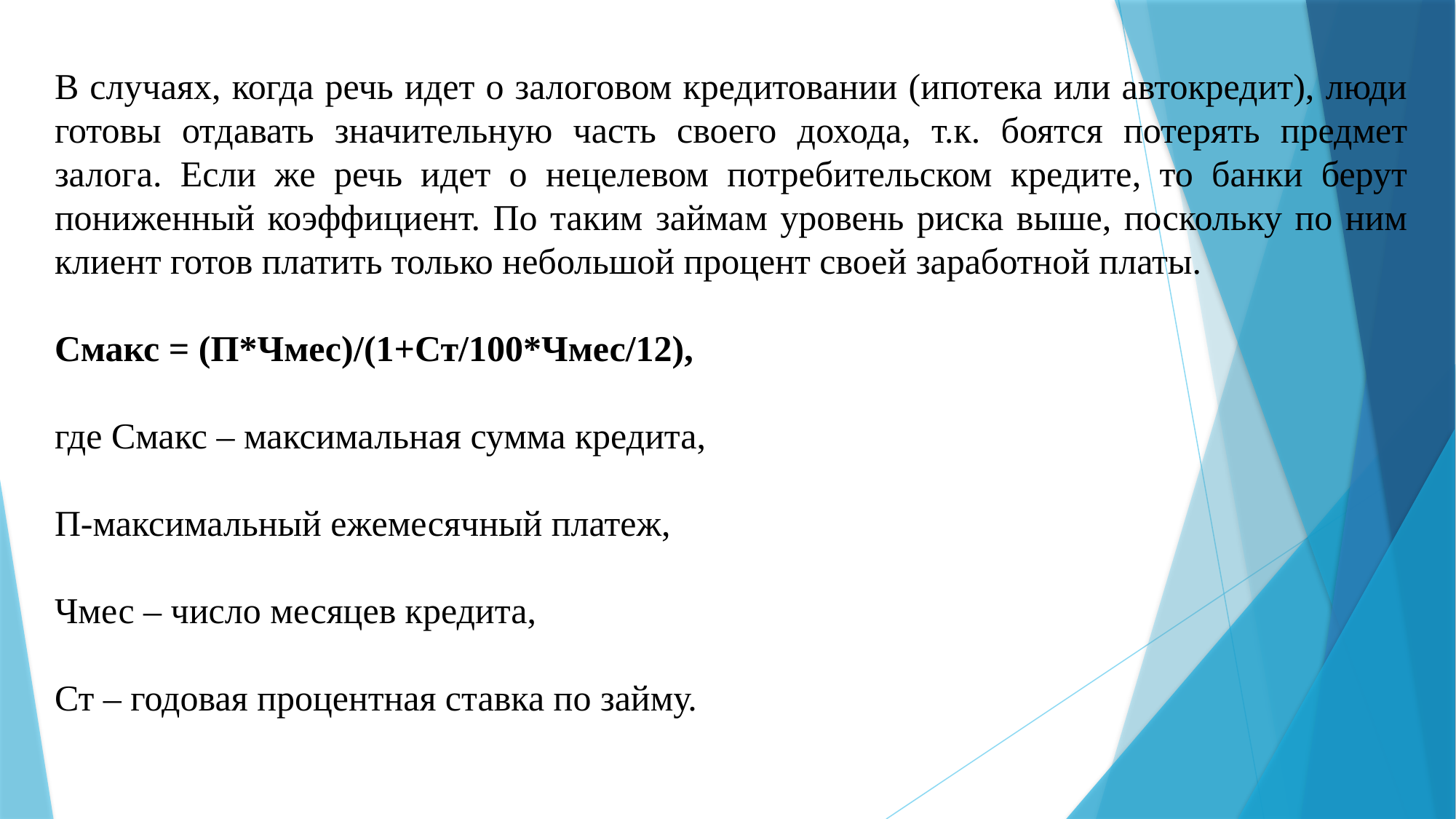

В случаях, когда речь идет о залоговом кредитовании (ипотека или автокредит), люди готовы отдавать значительную часть своего дохода, т.к. боятся потерять предмет залога. Если же речь идет о нецелевом потребительском кредите, то банки берут пониженный коэффициент. По таким займам уровень риска выше, поскольку по ним клиент готов платить только небольшой процент своей заработной платы.

Смакс = (П*Чмес)/(1+Ст/100*Чмес/12),

где Смакс – максимальная сумма кредита,

П-максимальный ежемесячный платеж,

Чмес – число месяцев кредита,

Ст – годовая процентная ставка по займу.